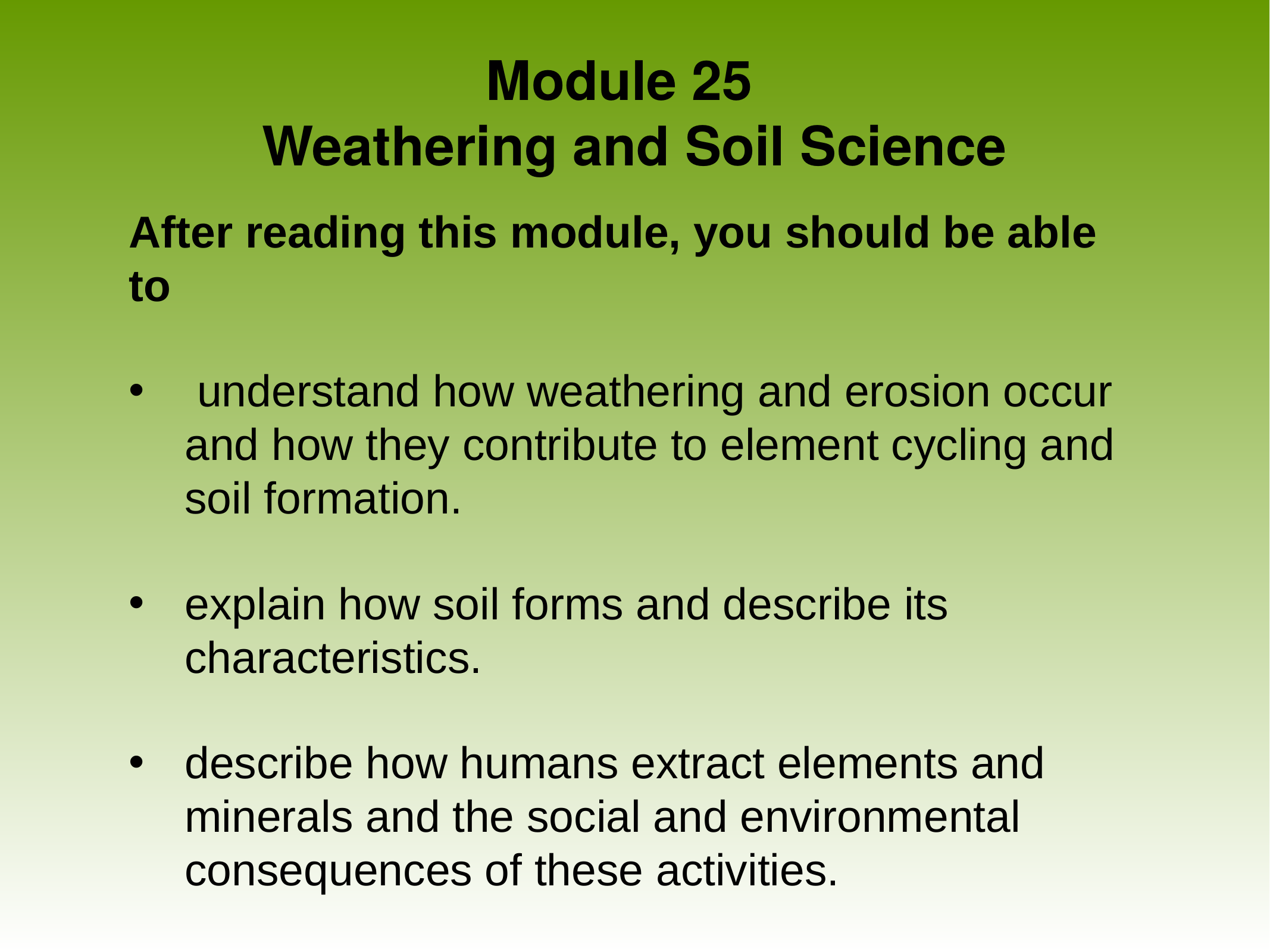

# Module 25 Weathering and Soil Science
After reading this module, you should be able to
 understand how weathering and erosion occur and how they contribute to element cycling and soil formation.
explain how soil forms and describe its characteristics.
describe how humans extract elements and minerals and the social and environmental consequences of these activities.